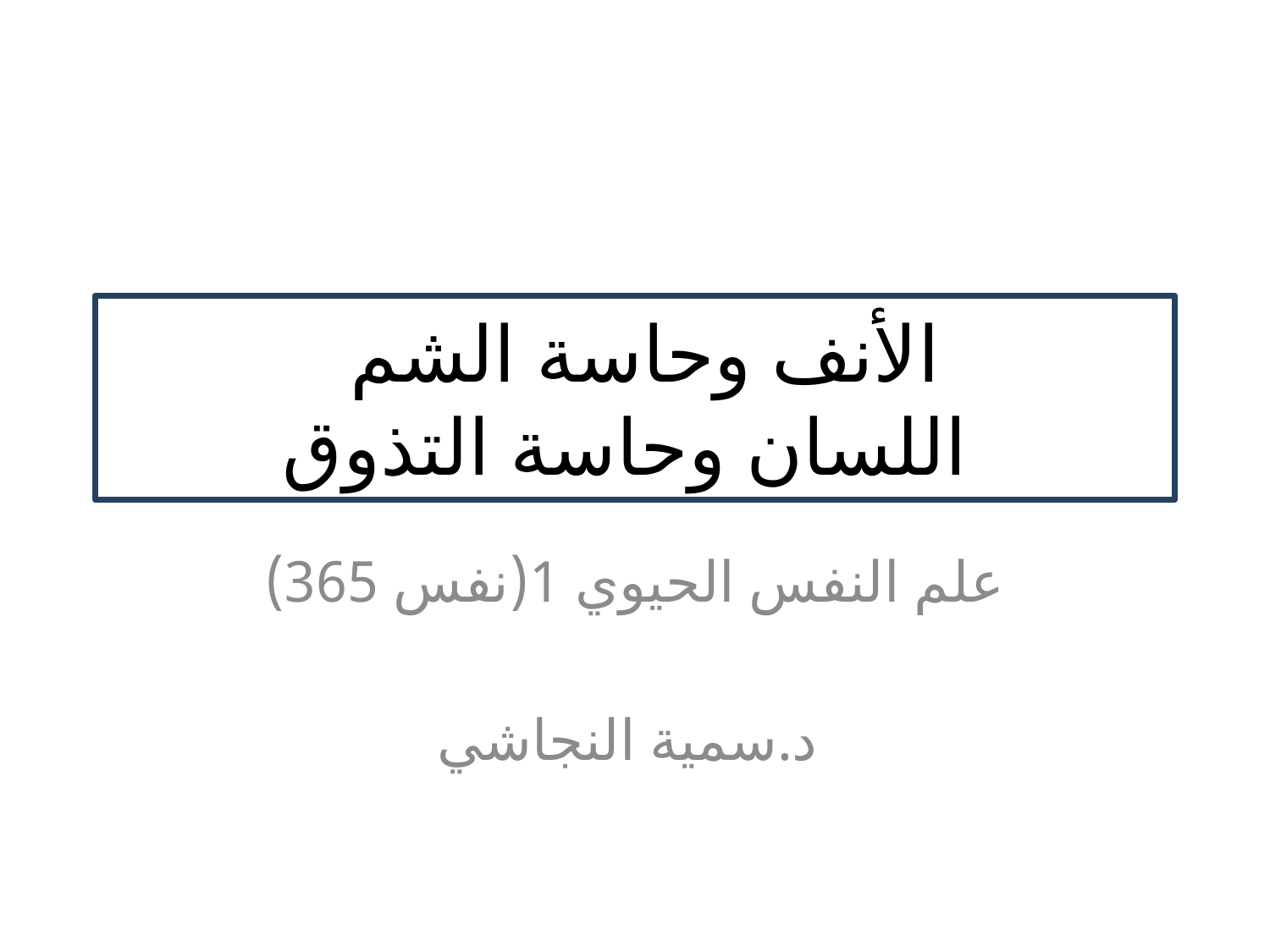

# الأنف وحاسة الشم اللسان وحاسة التذوق
علم النفس الحيوي 1(نفس 365)

د.سمية النجاشي